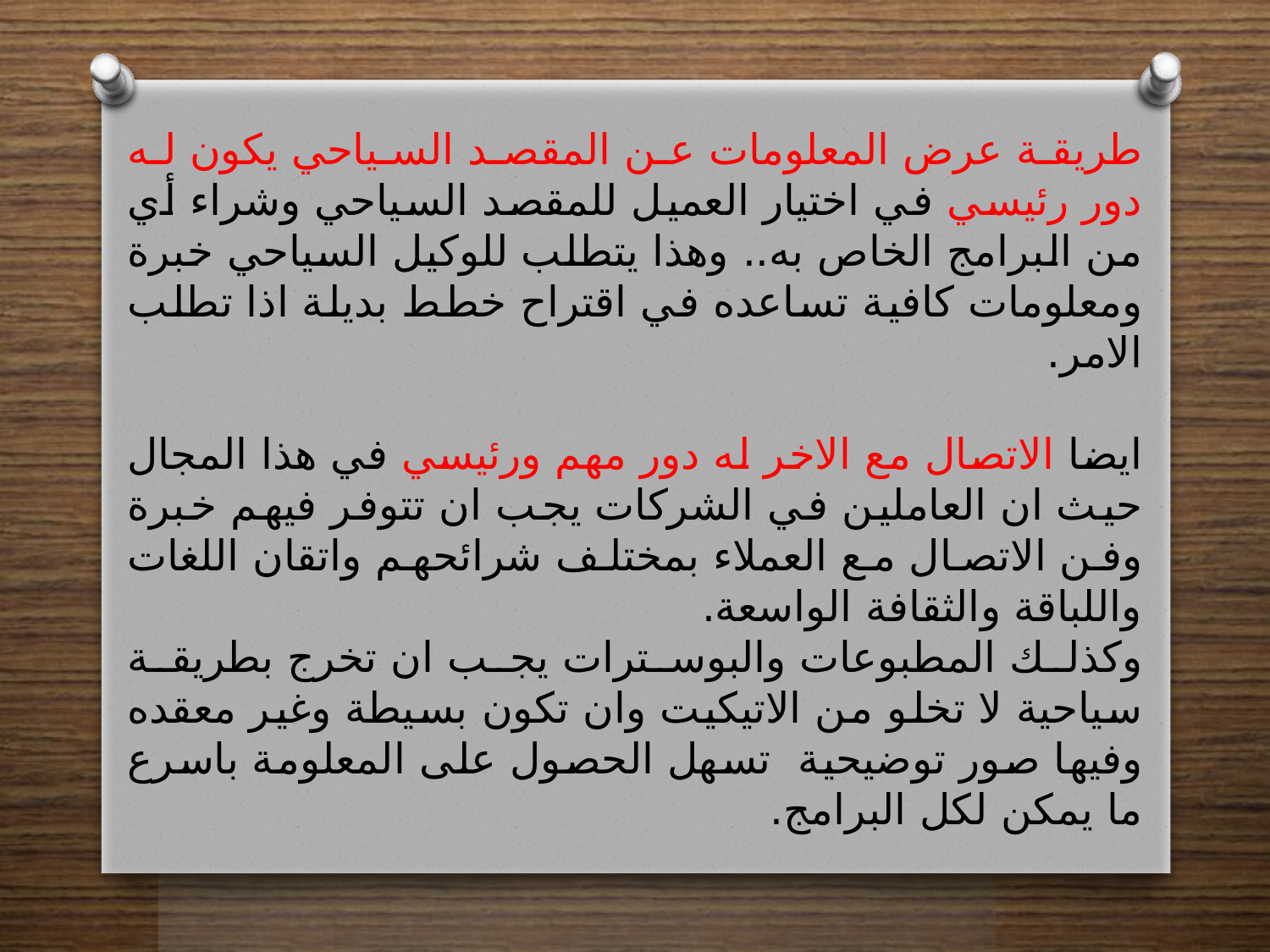

طريقة عرض المعلومات عن المقصد السياحي يكون له دور رئيسي في اختيار العميل للمقصد السياحي وشراء أي من البرامج الخاص به.. وهذا يتطلب للوكيل السياحي خبرة ومعلومات كافية تساعده في اقتراح خطط بديلة اذا تطلب الامر.

ايضا الاتصال مع الاخر له دور مهم ورئيسي في هذا المجال حيث ان العاملين في الشركات يجب ان تتوفر فيهم خبرة وفن الاتصال مع العملاء بمختلف شرائحهم واتقان اللغات واللباقة والثقافة الواسعة.
وكذلك المطبوعات والبوسترات يجب ان تخرج بطريقة سياحية لا تخلو من الاتيكيت وان تكون بسيطة وغير معقده وفيها صور توضيحية  تسهل الحصول على المعلومة باسرع ما يمكن لكل البرامج.